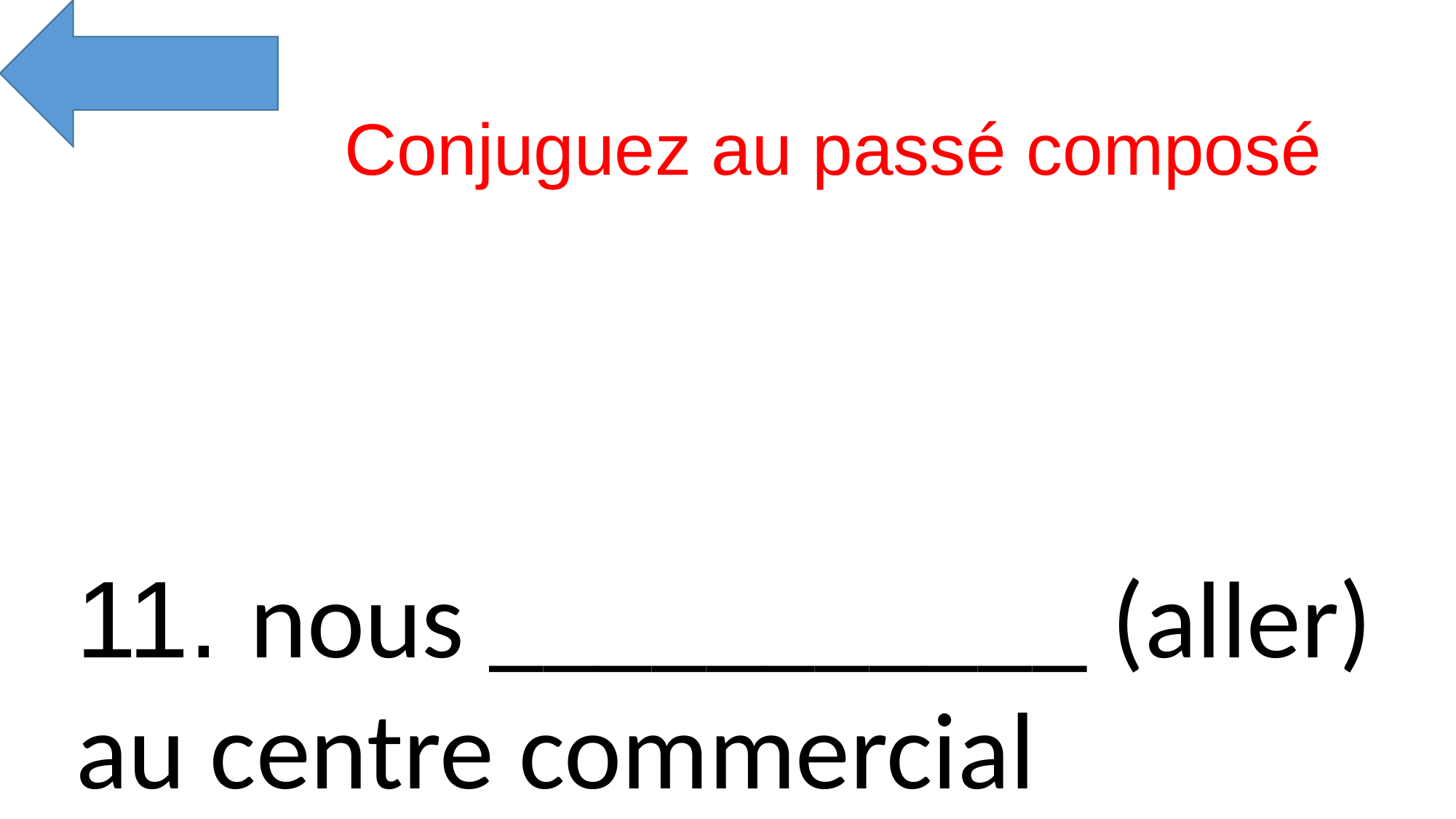

Conjuguez au passé composé
11. nous ___________ (aller) au centre commercial